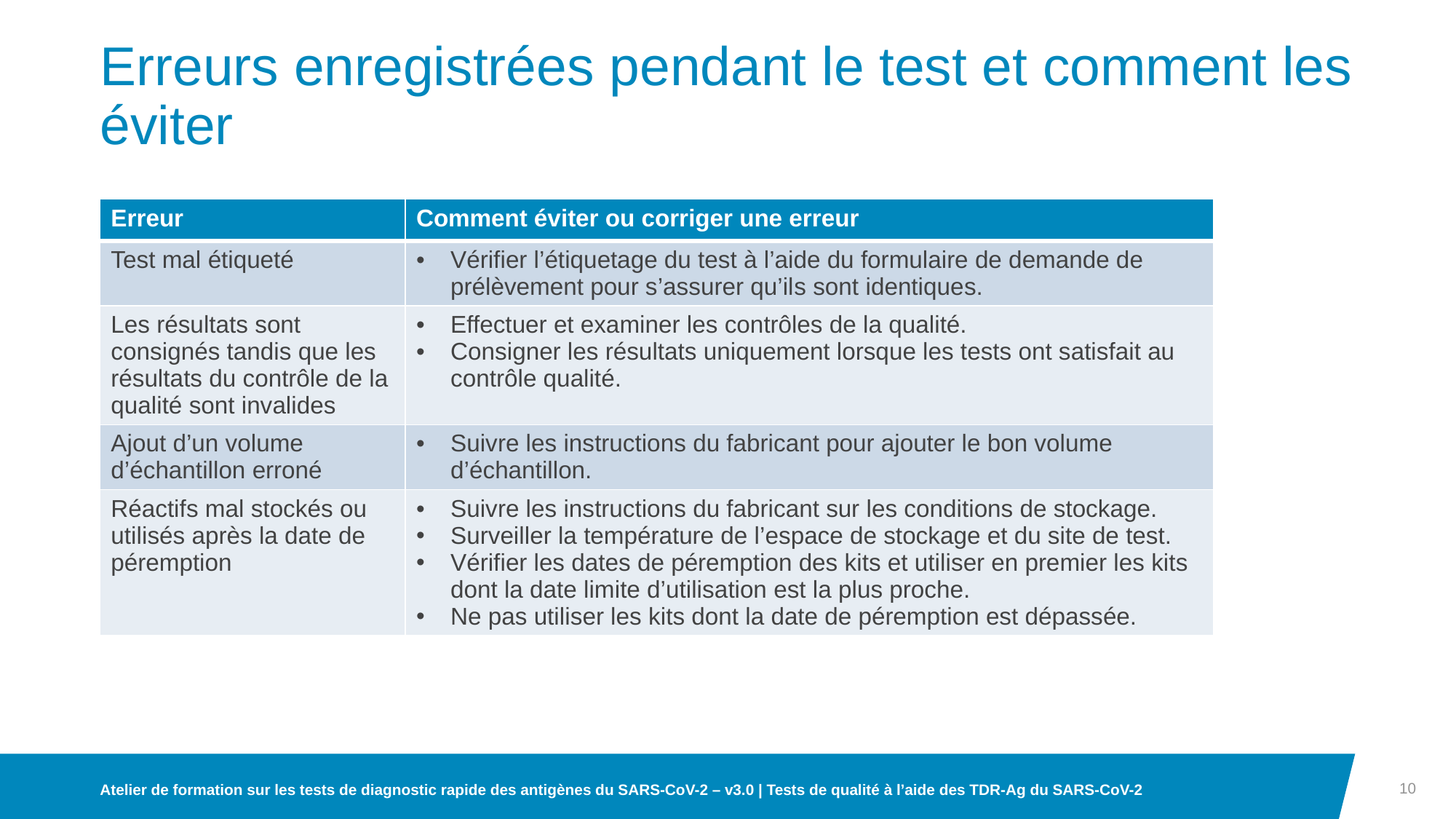

# Erreurs enregistrées pendant le test et comment les éviter
| Erreur | Comment éviter ou corriger une erreur |
| --- | --- |
| Test mal étiqueté | Vérifier l’étiquetage du test à l’aide du formulaire de demande de prélèvement pour s’assurer qu’ils sont identiques. |
| Les résultats sont consignés tandis que les résultats du contrôle de la qualité sont invalides | Effectuer et examiner les contrôles de la qualité. Consigner les résultats uniquement lorsque les tests ont satisfait au contrôle qualité. |
| Ajout d’un volume d’échantillon erroné | Suivre les instructions du fabricant pour ajouter le bon volume d’échantillon. |
| Réactifs mal stockés ou utilisés après la date de péremption | Suivre les instructions du fabricant sur les conditions de stockage. Surveiller la température de l’espace de stockage et du site de test. Vérifier les dates de péremption des kits et utiliser en premier les kits dont la date limite d’utilisation est la plus proche. Ne pas utiliser les kits dont la date de péremption est dépassée. |
10
Atelier de formation sur les tests de diagnostic rapide des antigènes du SARS-CoV-2 – v3.0 | Tests de qualité à l’aide des TDR-Ag du SARS-CoV-2